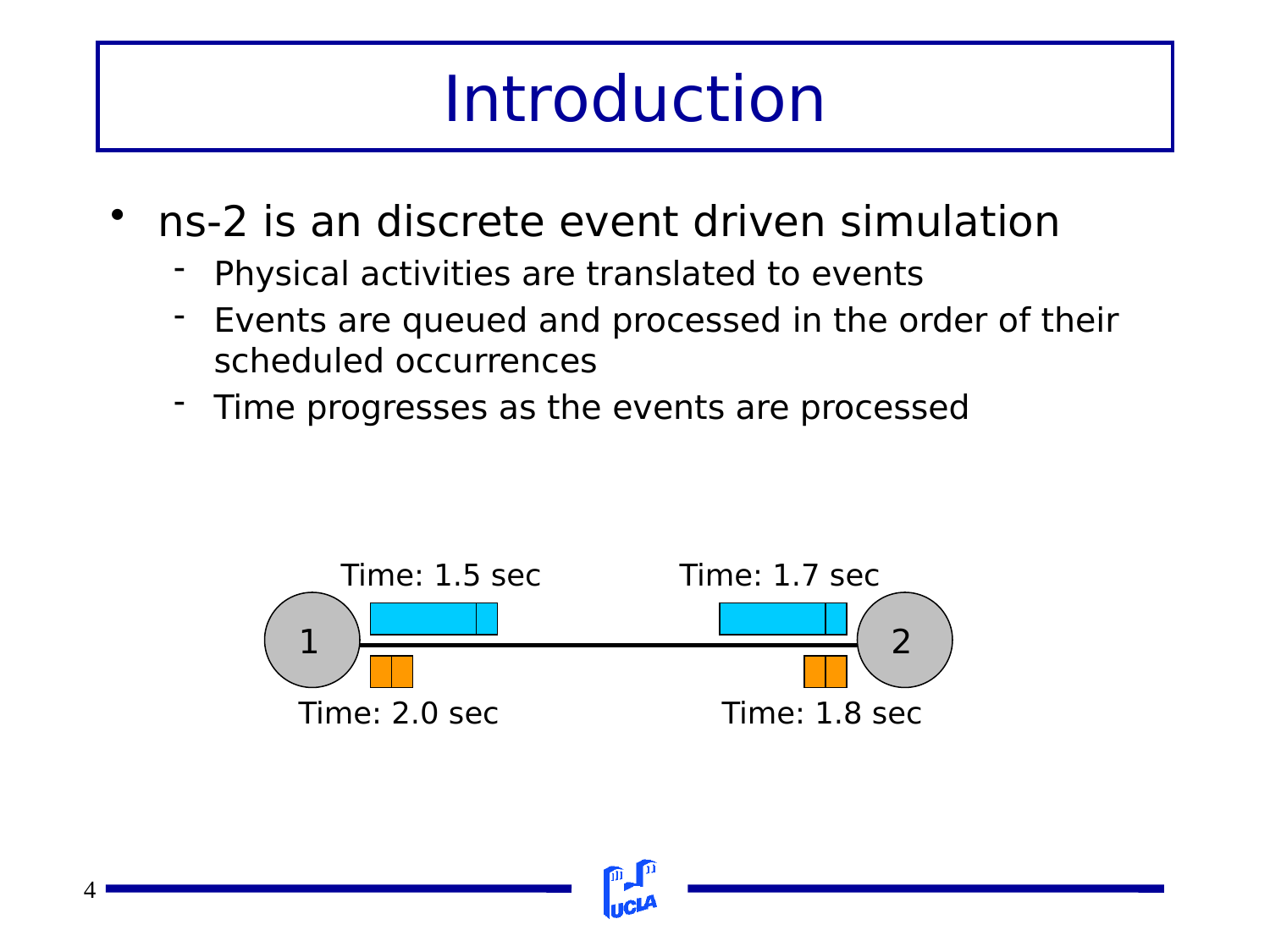

# Introduction
ns-2 is an discrete event driven simulation
Physical activities are translated to events
Events are queued and processed in the order of their scheduled occurrences
Time progresses as the events are processed

Time: 1.5 sec

Time: 1.7 sec

1

2

Time: 2.0 sec

Time: 1.8 sec
4